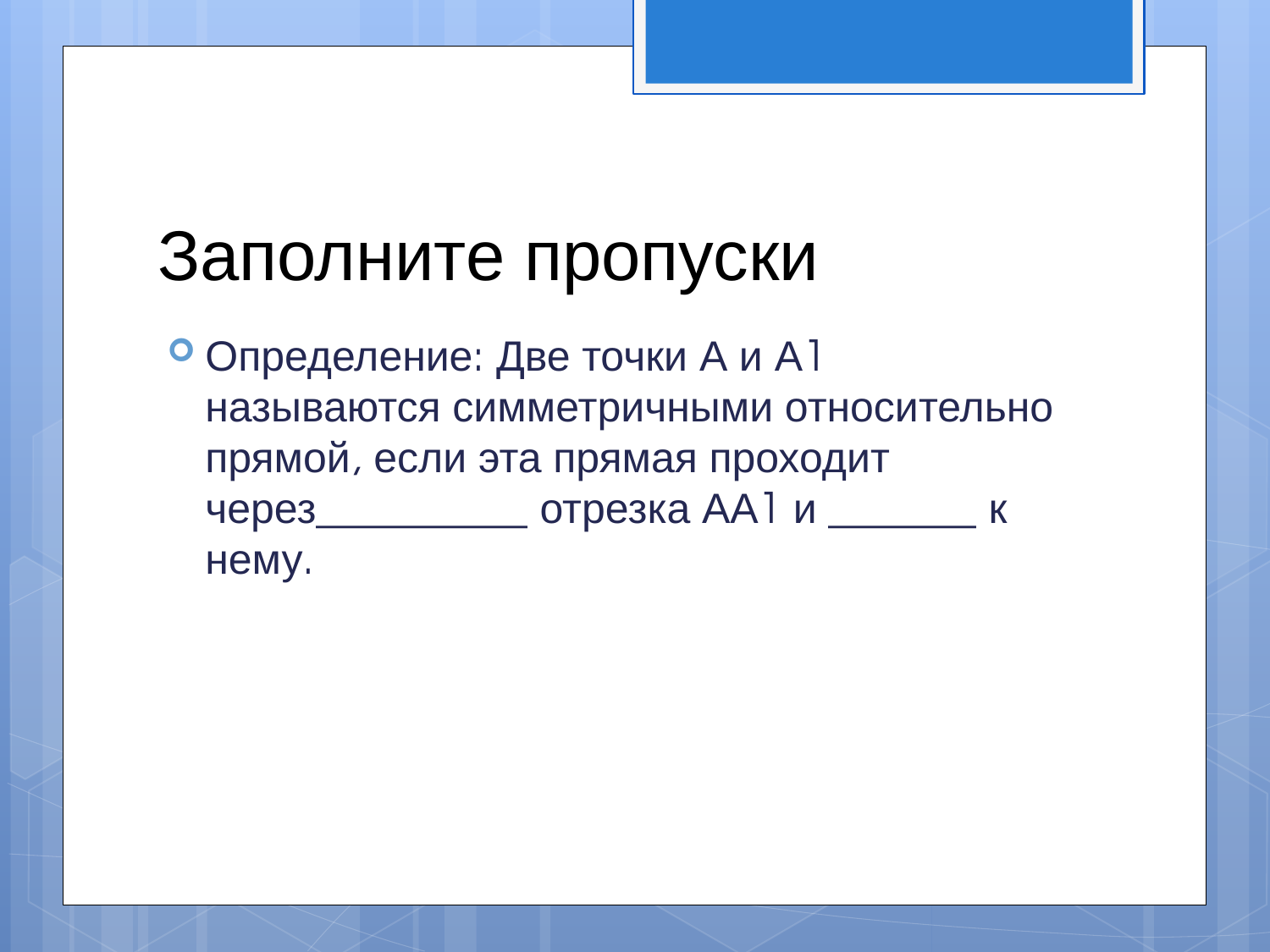

# Заполните пропуски
Определение: Две точки А и А1 называются симметричными относительно прямой, если эта прямая проходит через__________ отрезка АА1 и _______ к нему.